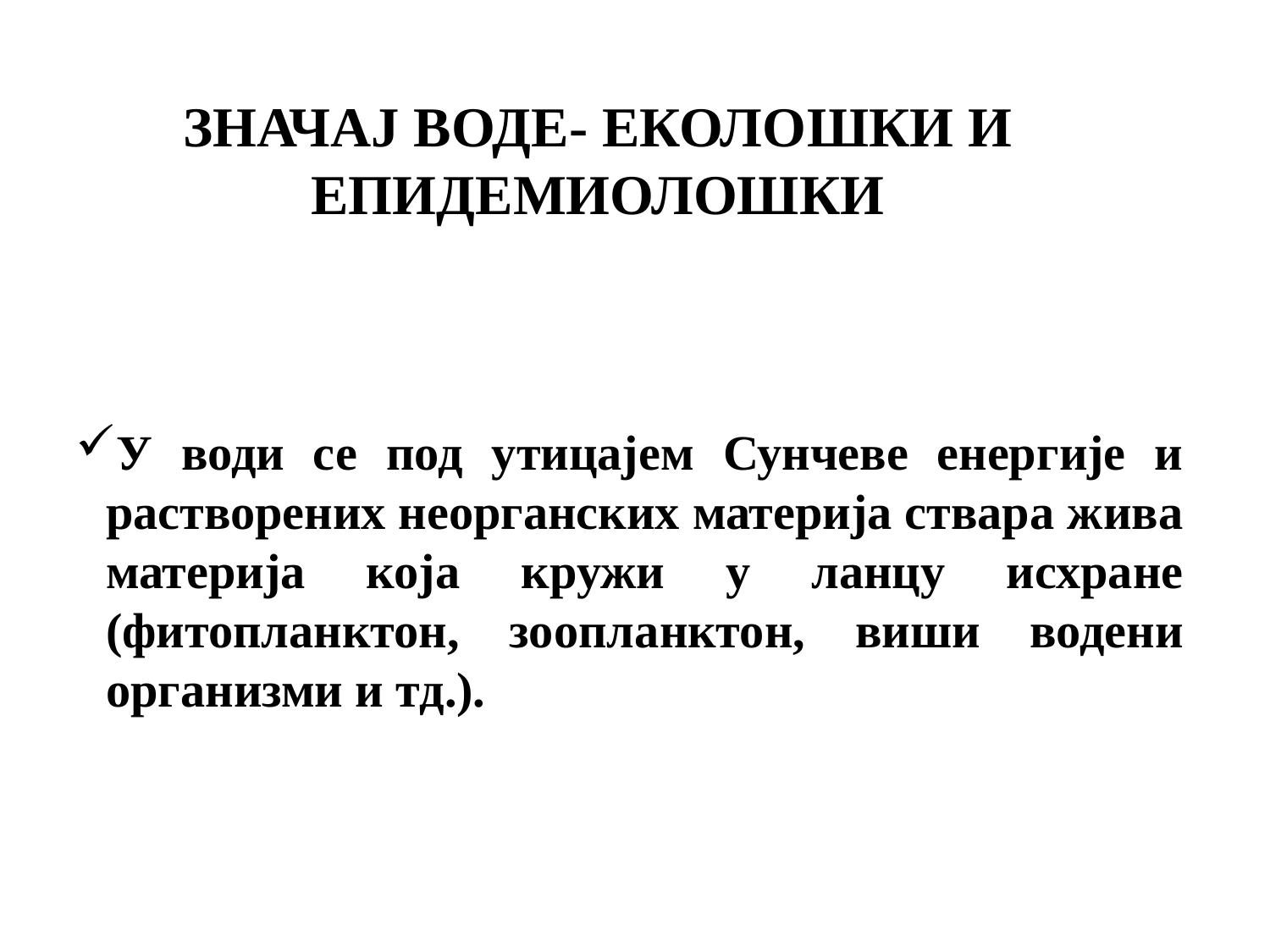

ЗНАЧАЈ ВОДЕ- ЕКОЛОШКИ И ЕПИДЕМИОЛОШКИ

У води се под утицајем Сунчеве енергије и растворених неорганских материја ствара жива материја која кружи у ланцу исхране (фитопланктон, зоопланктон, виши водени организми и тд.).